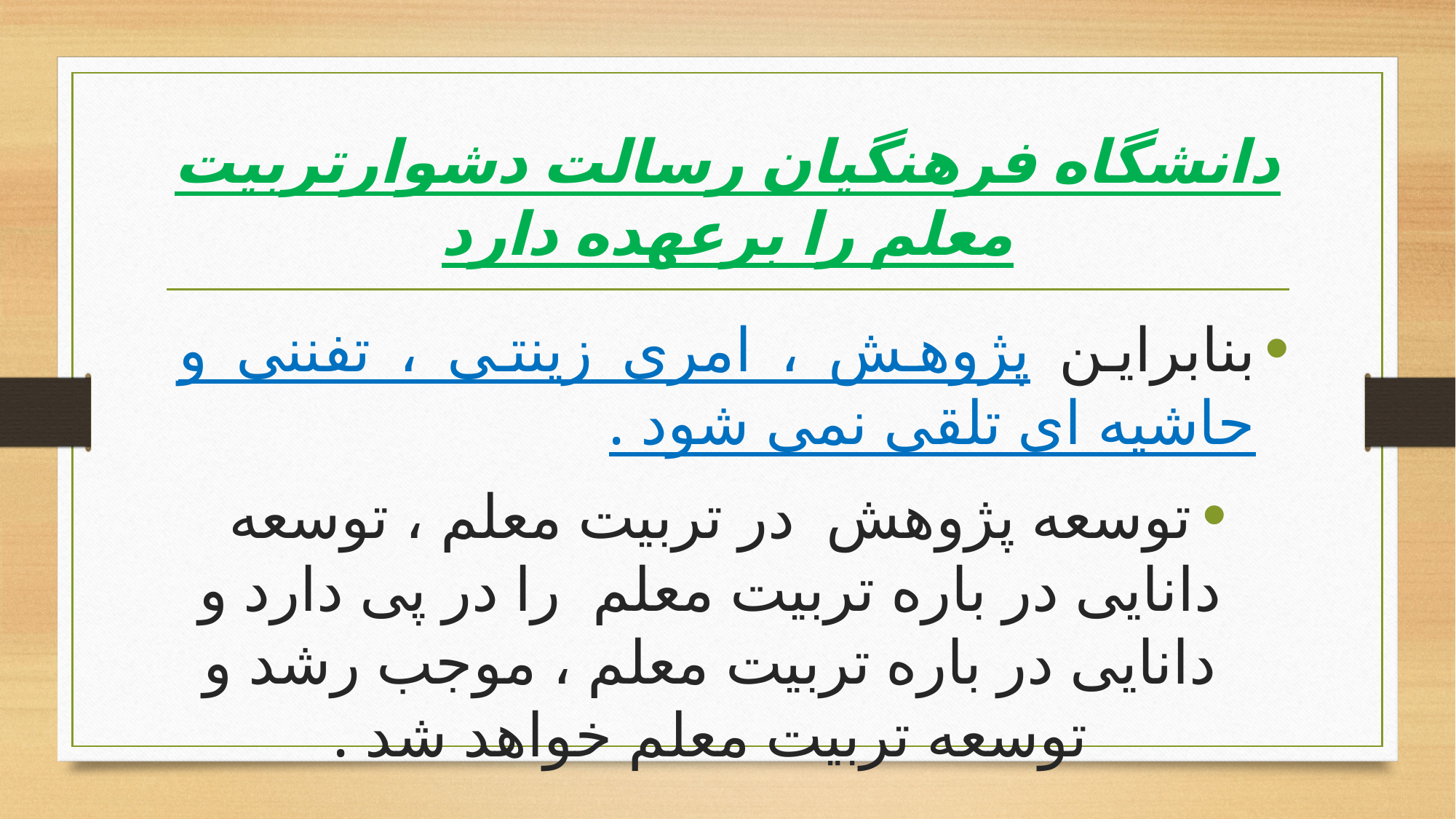

# دانشگاه فرهنگیان رسالت دشوارتربیت معلم را برعهده دارد
بنابراین پژوهش ، امری زینتی ، تفننی و حاشیه ای تلقی نمی شود .
توسعه پژوهش  در تربیت معلم ، توسعه دانایی در باره تربیت معلم  را در پی دارد و دانایی در باره تربیت معلم ، موجب رشد و توسعه تربیت معلم خواهد شد .